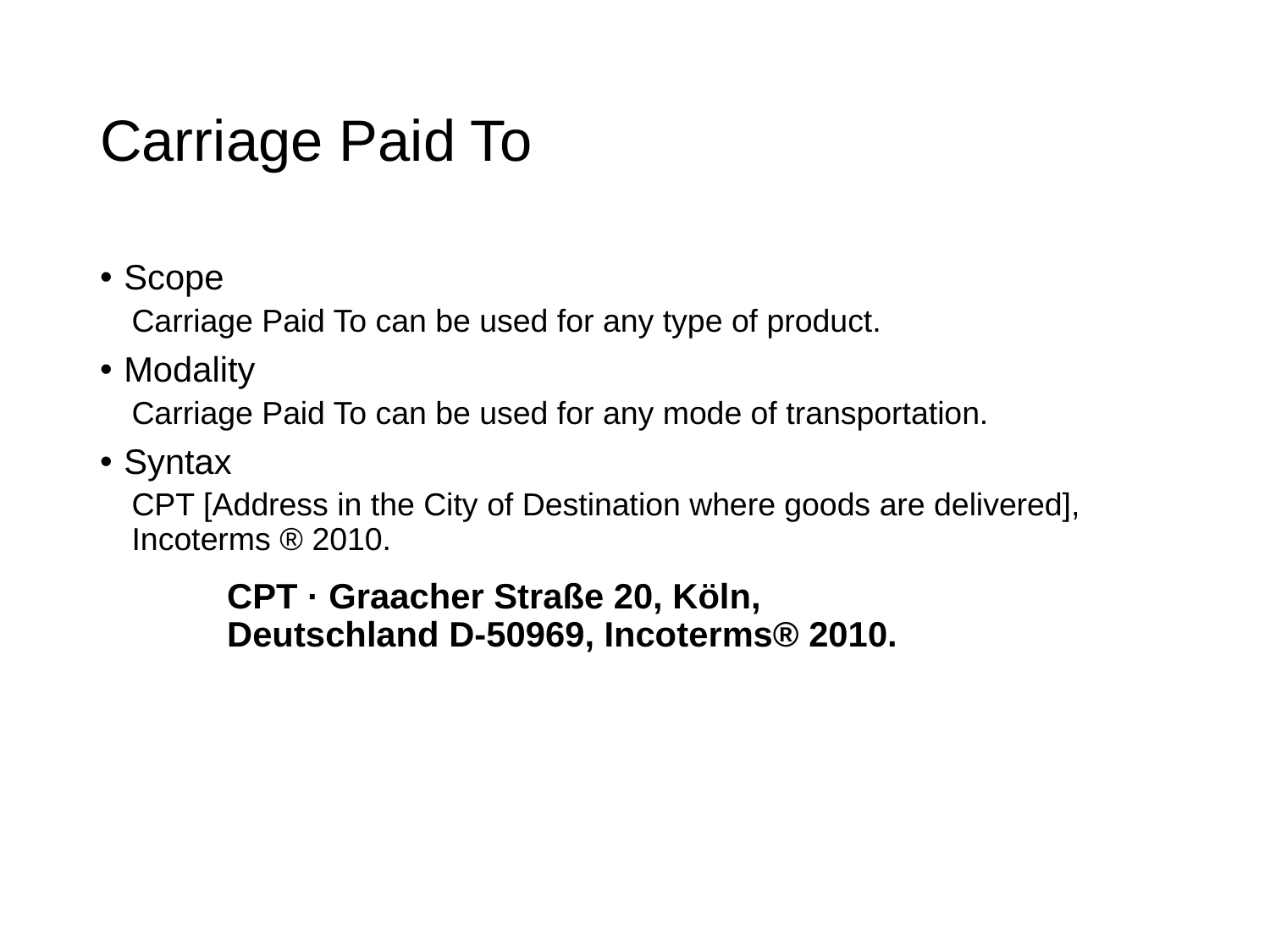

# Carriage Paid To
Scope
Carriage Paid To can be used for any type of product.
Modality
Carriage Paid To can be used for any mode of transportation.
Syntax
CPT [Address in the City of Destination where goods are delivered], Incoterms ® 2010.
	CPT · Graacher Straße 20, Köln,
	Deutschland D-50969, Incoterms® 2010.